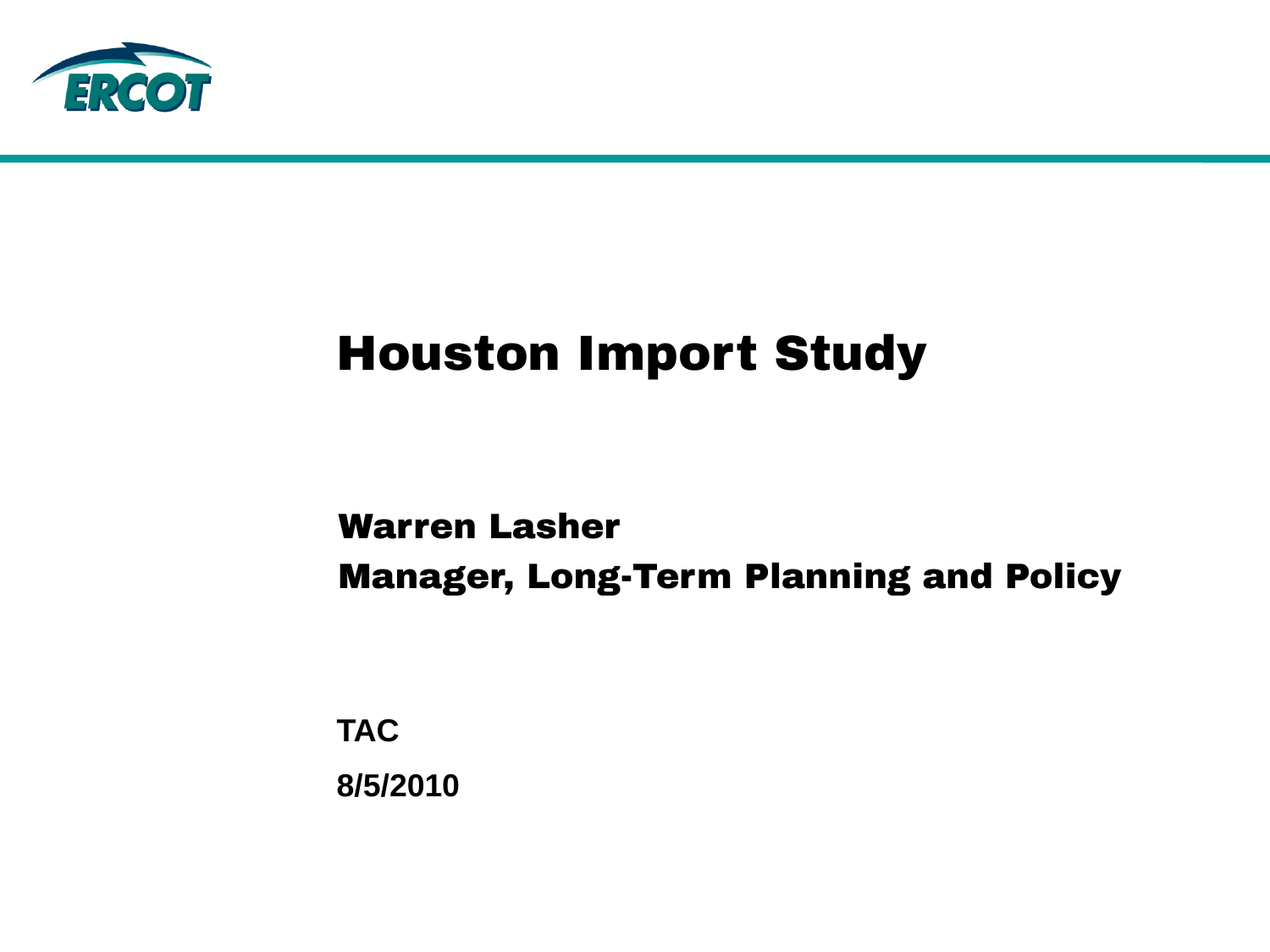

# Houston Import Study
Warren Lasher
Manager, Long-Term Planning and Policy
TAC
8/5/2010